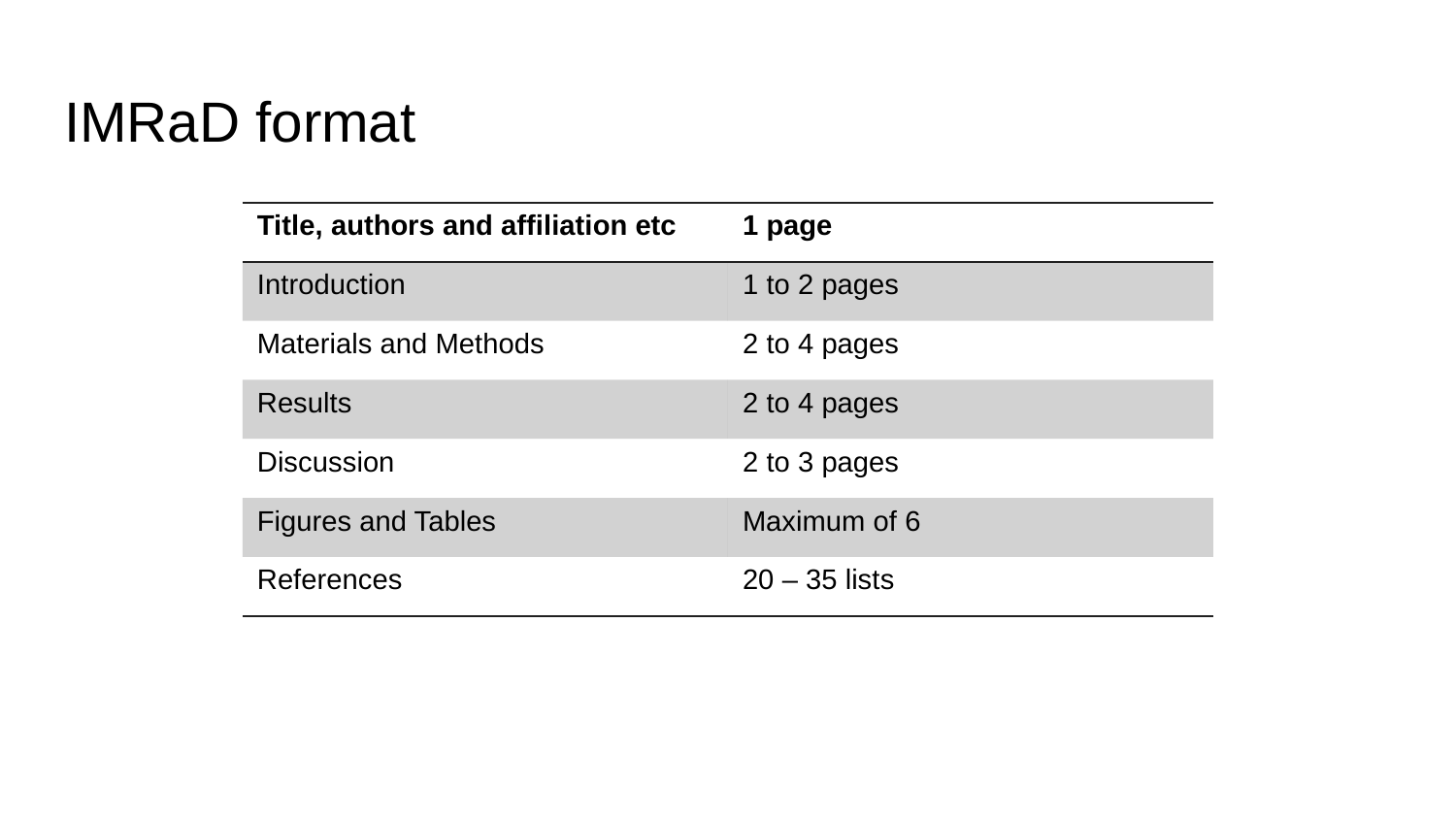

# IMRaD format
| Title, authors and affiliation etc | 1 page |
| --- | --- |
| Introduction | 1 to 2 pages |
| Materials and Methods | 2 to 4 pages |
| Results | 2 to 4 pages |
| Discussion | 2 to 3 pages |
| Figures and Tables | Maximum of 6 |
| References | 20 – 35 lists |